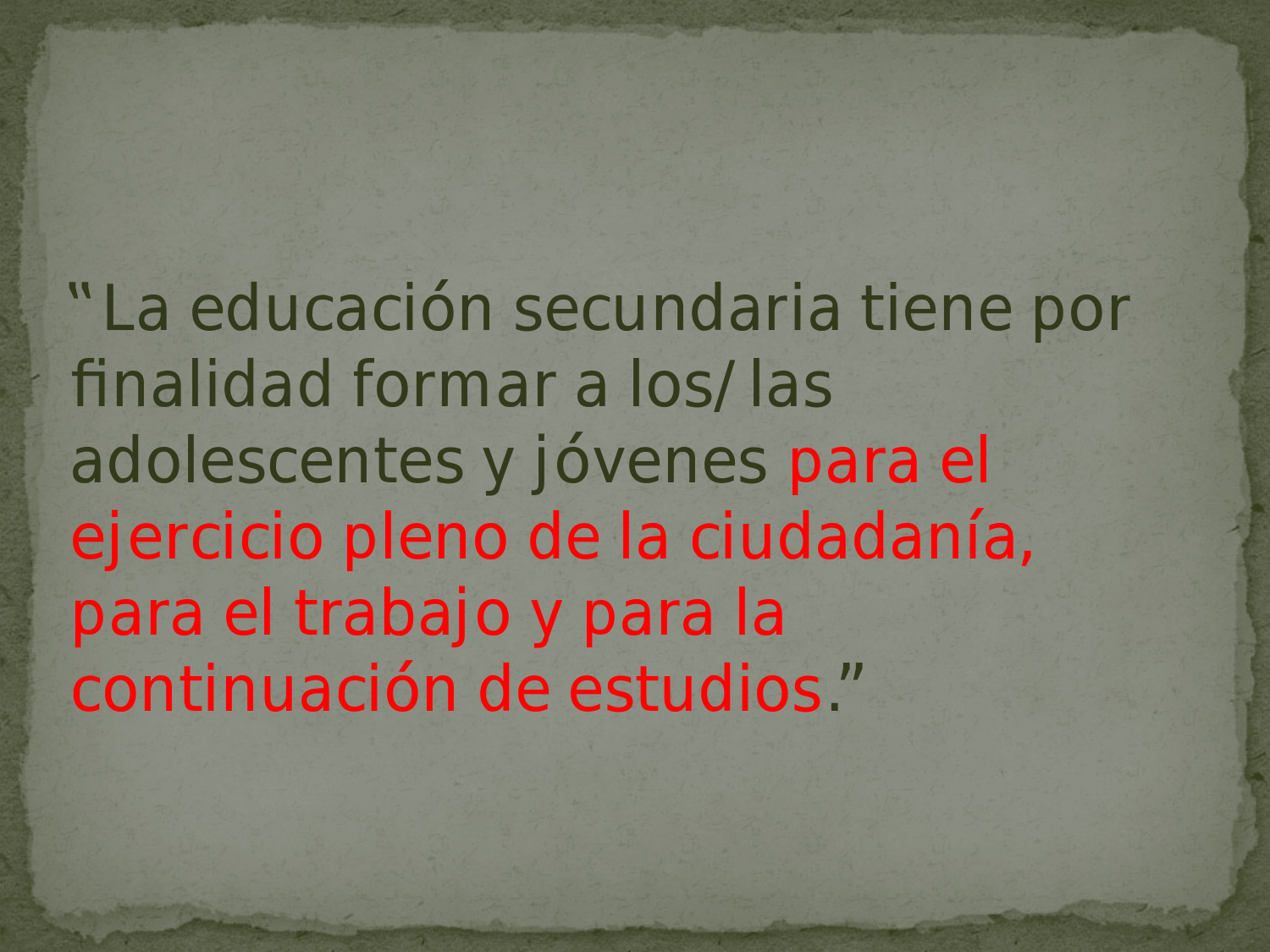

# “La educación secundaria tiene por finalidad formar a los/las adolescentes y jóvenes para el ejercicio pleno de la ciudadanía, para el trabajo y para la continuación de estudios.”